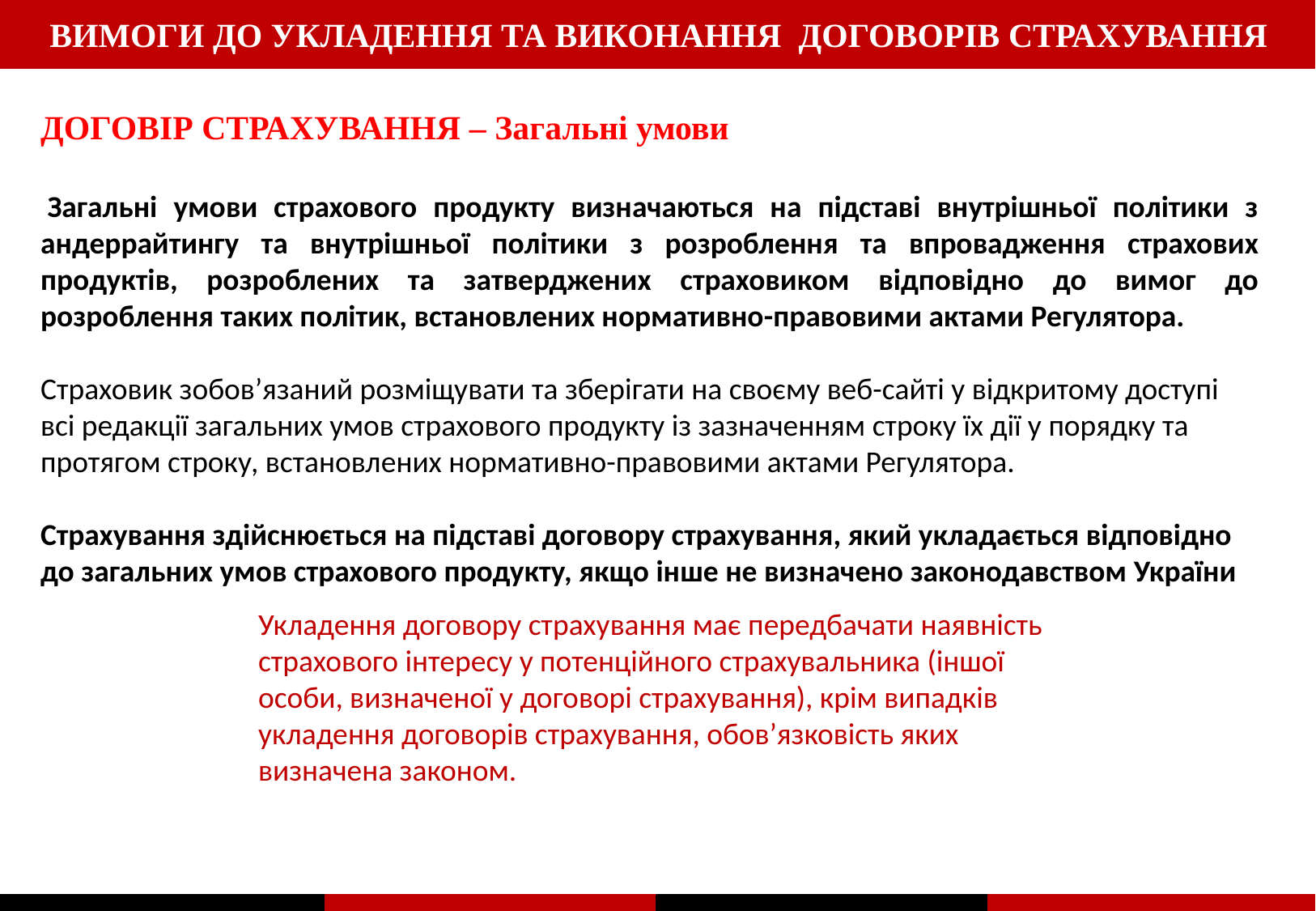

ВИМОГИ ДО УКЛАДЕННЯ ТА ВИКОНАННЯ  ДОГОВОРІВ СТРАХУВАННЯ
ДОГОВІР СТРАХУВАННЯ – Загальні умови

 Загальні умови страхового продукту визначаються на підставі внутрішньої політики з андеррайтингу та внутрішньої політики з розроблення та впровадження страхових продуктів, розроблених та затверджених страховиком відповідно до вимог до розроблення таких політик, встановлених нормативно-правовими актами Регулятора.

Страховик зобов’язаний розміщувати та зберігати на своєму веб-сайті у відкритому доступі всі редакції загальних умов страхового продукту із зазначенням строку їх дії у порядку та протягом строку, встановлених нормативно-правовими актами Регулятора.

Страхування здійснюється на підставі договору страхування, який укладається відповідно до загальних умов страхового продукту, якщо інше не визначено законодавством України
Укладення договору страхування має передбачати наявність страхового інтересу у потенційного страхувальника (іншої особи, визначеної у договорі страхування), крім випадків укладення договорів страхування, обов’язковість яких визначена законом.